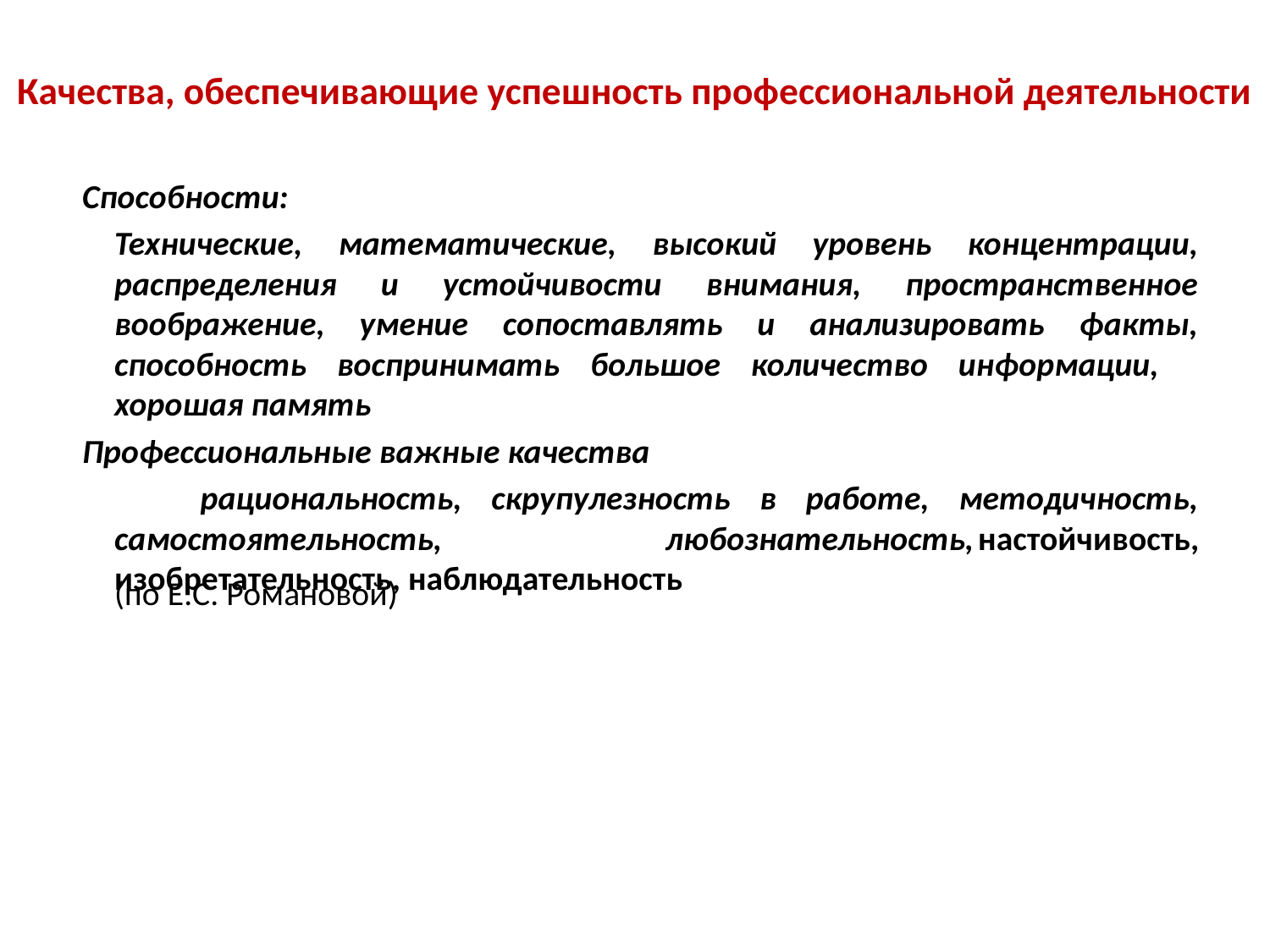

# Качества, обеспечивающие успешность профессиональной деятельности
Способности:
	Технические, математические, высокий уровень концентрации, распределения и устойчивости внимания, пространственное воображение, умение сопоставлять и анализировать факты, способность воспринимать большое количество информации, 	хорошая память
Профессиональные важные качества
    рациональность, скрупулезность в работе, методичность, самостоятельность, любознательность,	настойчивость, изобретательность, наблюдательность
						(по Е.С. Романовой)